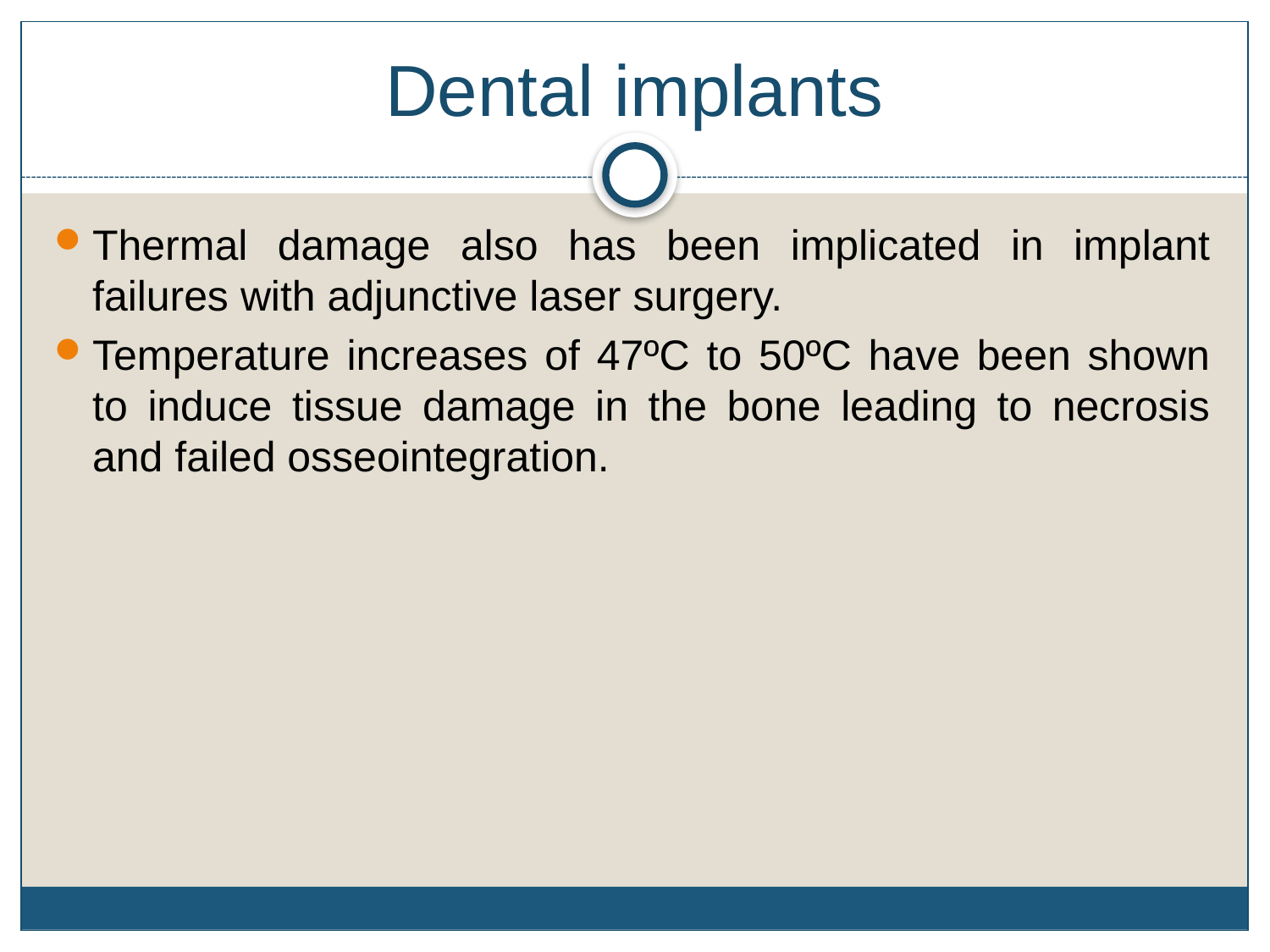

# Dental implants
Thermal damage also has been implicated in implant failures with adjunctive laser surgery.
Temperature increases of 47ºC to 50ºC have been shown to induce tissue damage in the bone leading to necrosis and failed osseointegration.